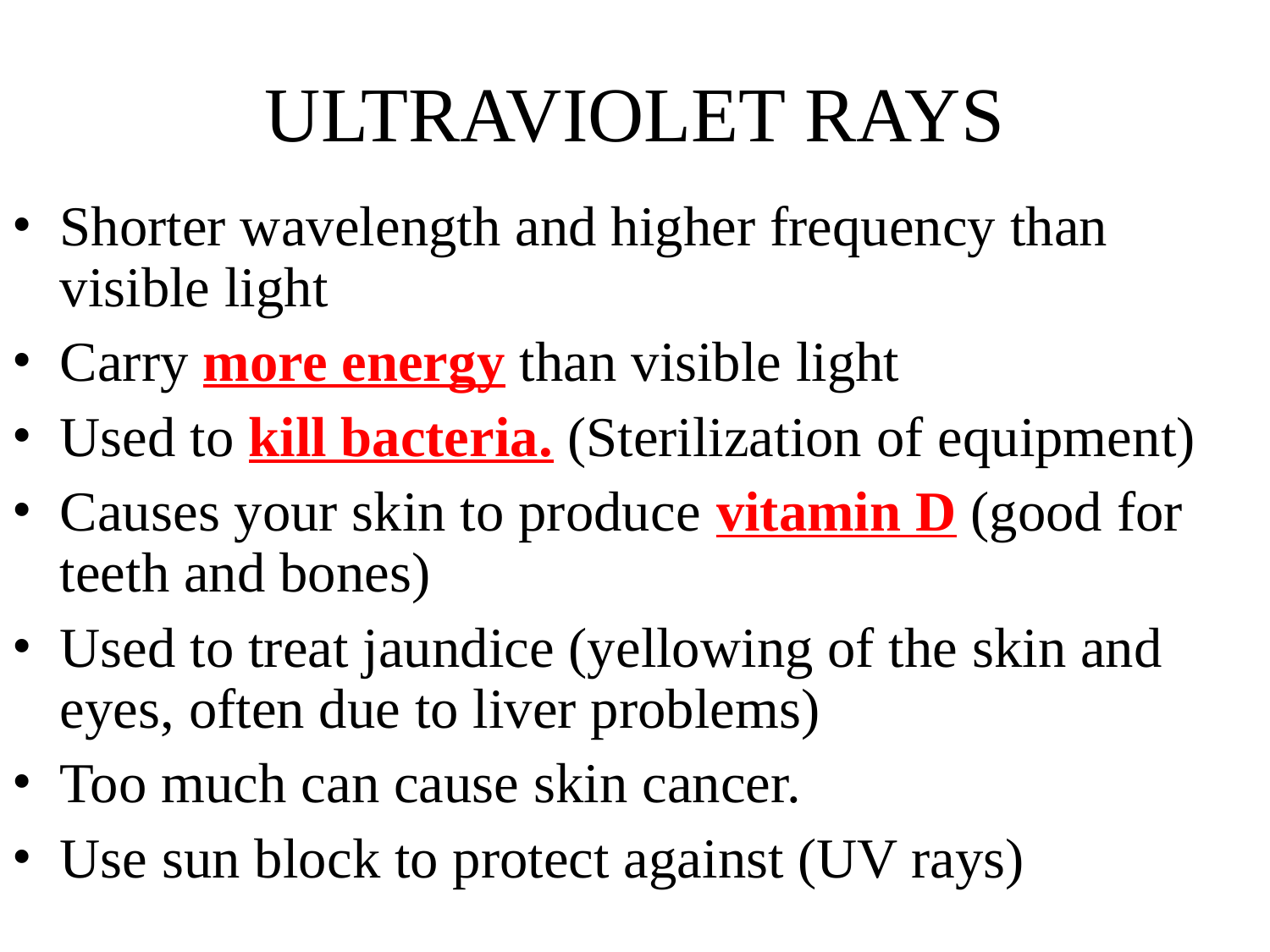

# ULTRAVIOLET RAYS
Shorter wavelength and higher frequency than visible light
Carry more energy than visible light
Used to kill bacteria. (Sterilization of equipment)
Causes your skin to produce vitamin D (good for teeth and bones)
Used to treat jaundice (yellowing of the skin and eyes, often due to liver problems)
Too much can cause skin cancer.
Use sun block to protect against (UV rays)